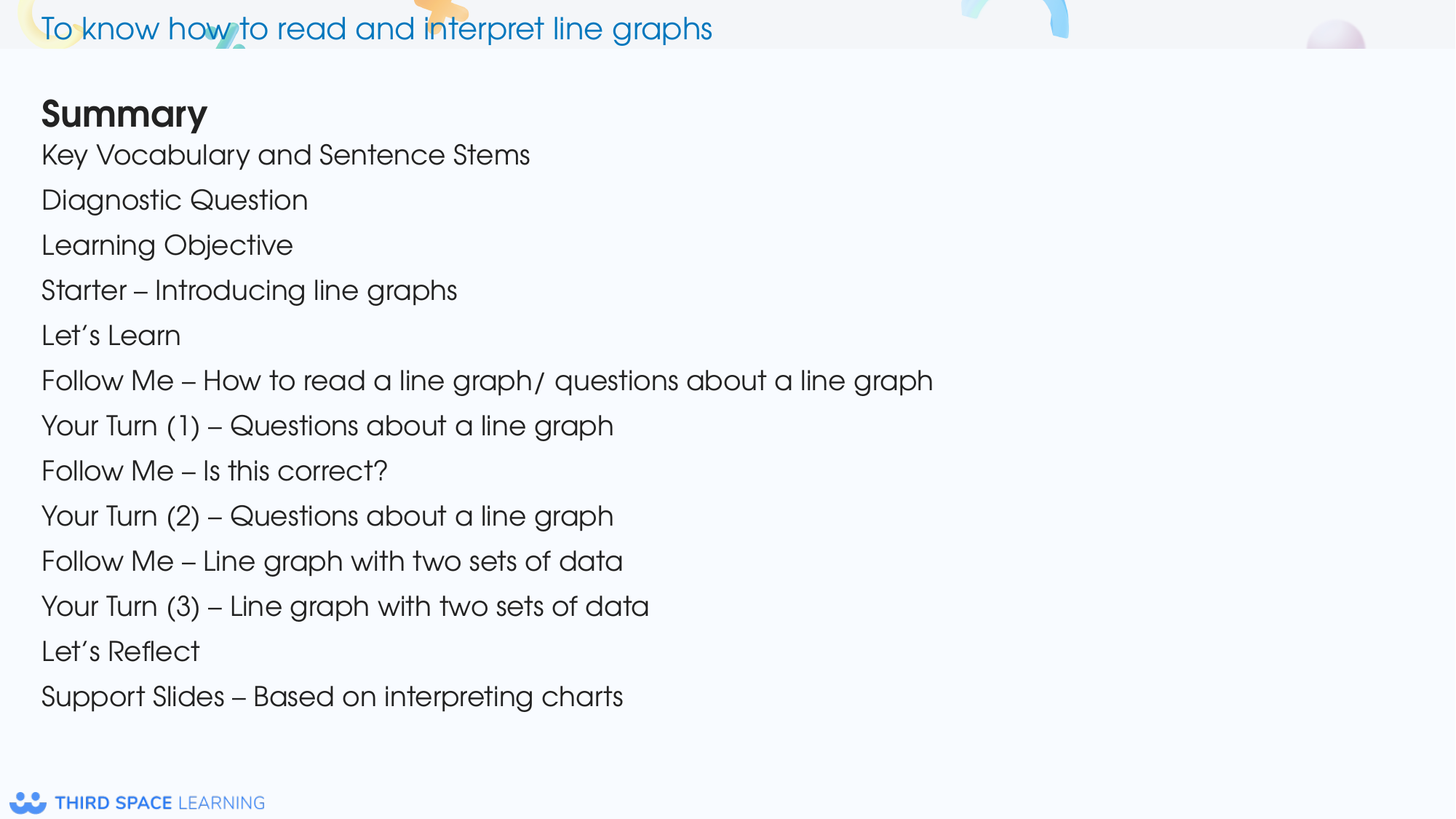

Summary
Key Vocabulary and Sentence Stems
Diagnostic Question
Learning Objective
Starter – Introducing line graphs
Let’s Learn
Follow Me – How to read a line graph/ questions about a line graph
Your Turn (1) – Questions about a line graph
Follow Me – Is this correct?
Your Turn (2) – Questions about a line graph
Follow Me – Line graph with two sets of data
Your Turn (3) – Line graph with two sets of data
Let’s Reflect
Support Slides – Based on interpreting charts